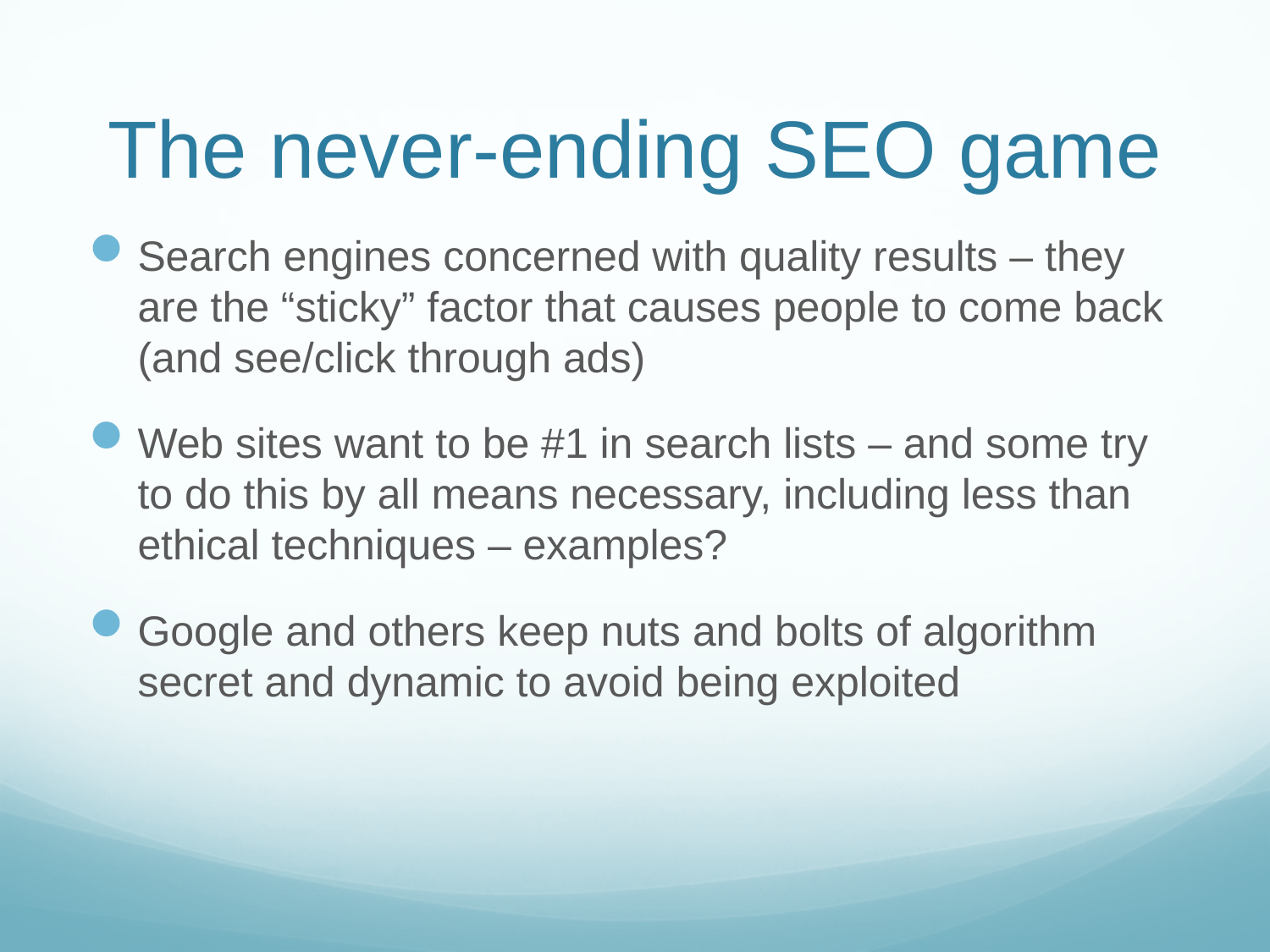

# The never-ending SEO game
Search engines concerned with quality results – they are the “sticky” factor that causes people to come back (and see/click through ads)
Web sites want to be #1 in search lists – and some try to do this by all means necessary, including less than ethical techniques – examples?
Google and others keep nuts and bolts of algorithm secret and dynamic to avoid being exploited